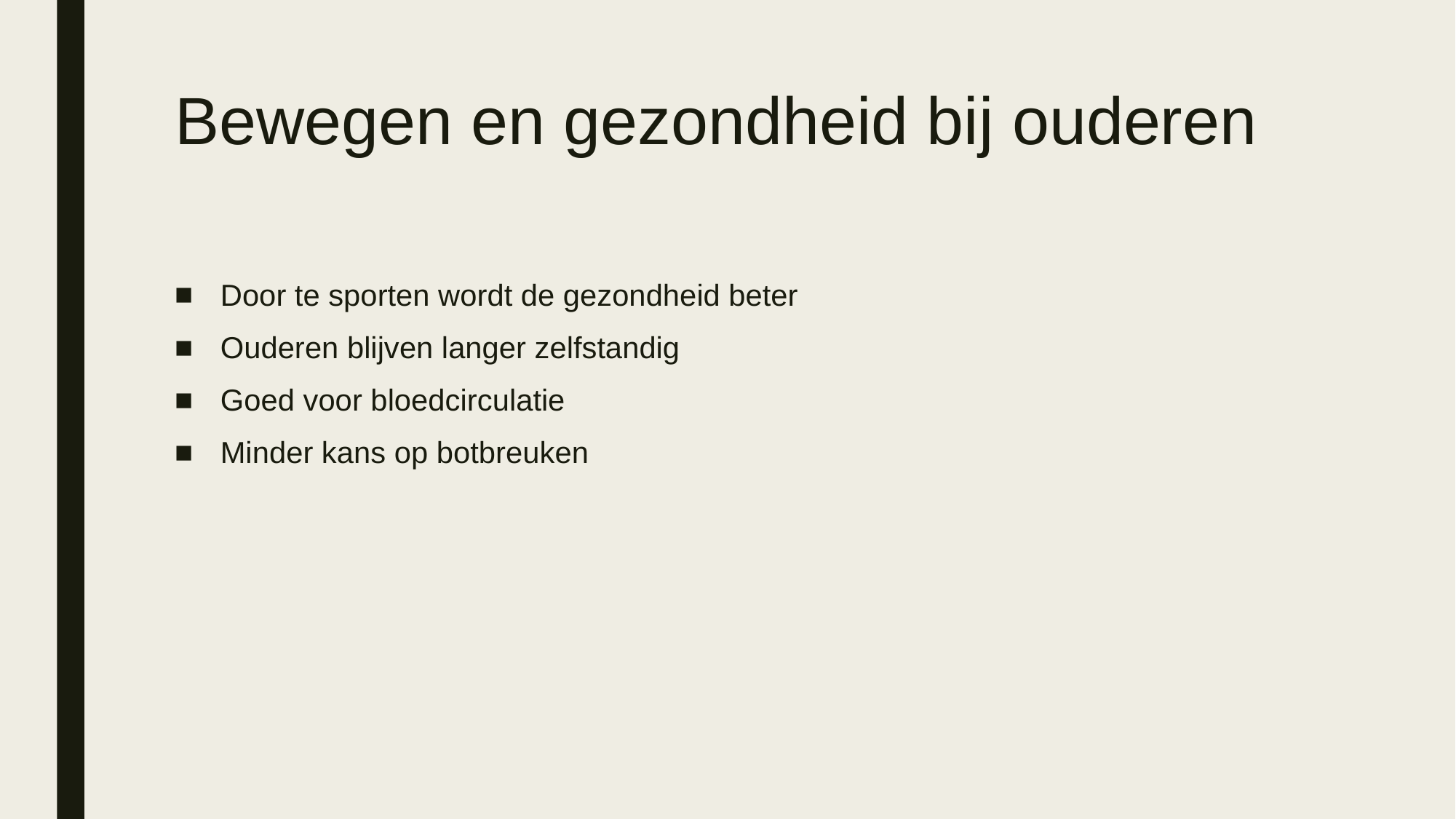

# Bewegen en gezondheid bij ouderen
Door te sporten wordt de gezondheid beter
Ouderen blijven langer zelfstandig
Goed voor bloedcirculatie
Minder kans op botbreuken